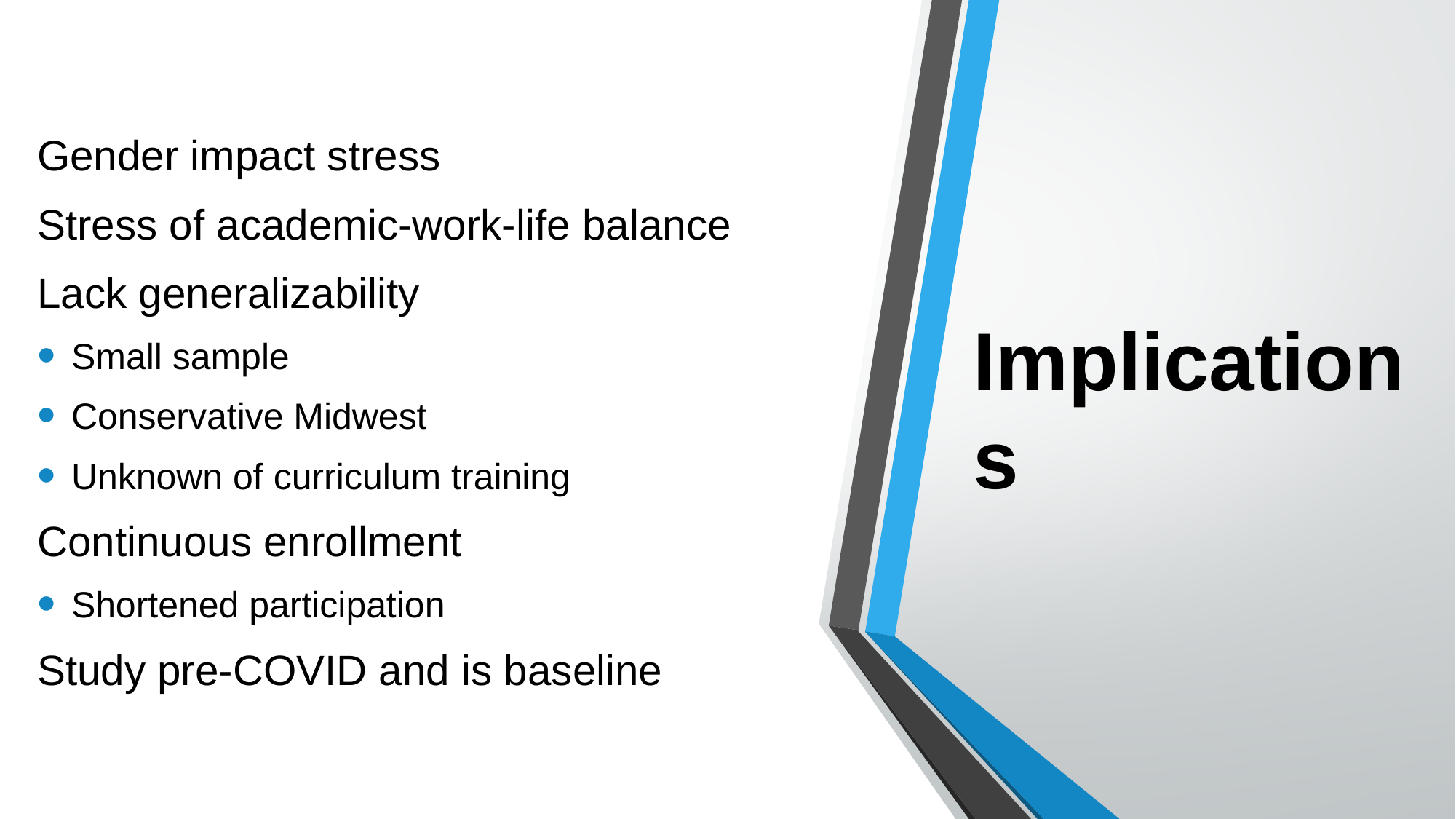

Gender impact stress
Stress of academic-work-life balance
Lack generalizability
Small sample
Conservative Midwest
Unknown of curriculum training
Continuous enrollment
Shortened participation
Study pre-COVID and is baseline
# Implications